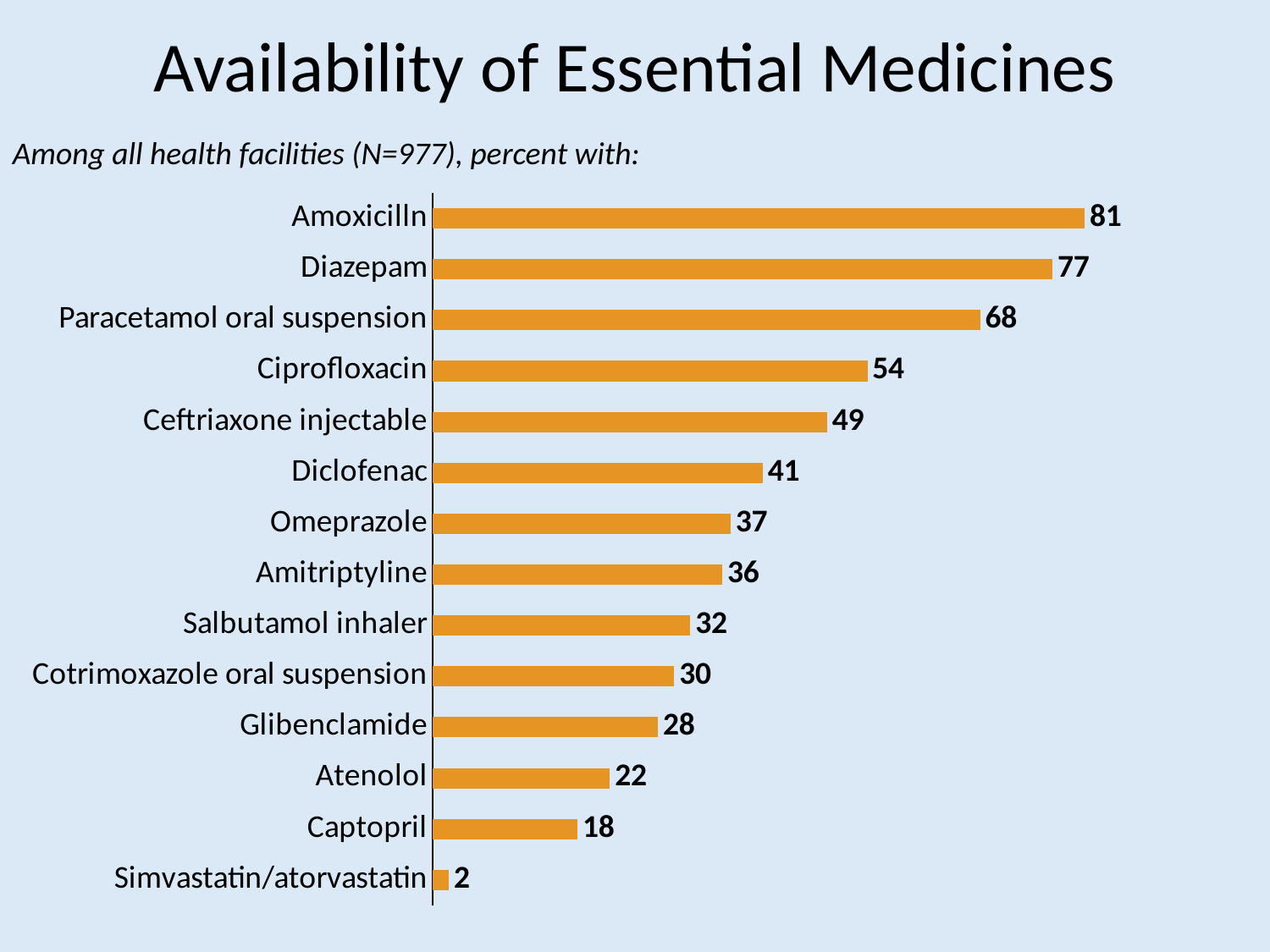

# Availability of Essential Medicines
Among all health facilities (N=977), percent with:

### Chart

| Category | Series 1 |
|---|---|
| Simvastatin/atorvastatin | 2.0 |
| Captopril | 18.0 |
| Atenolol | 22.0 |
| Glibenclamide | 28.0 |
| Cotrimoxazole oral suspension | 30.0 |
| Salbutamol inhaler | 32.0 |
| Amitriptyline | 36.0 |
| Omeprazole | 37.0 |
| Diclofenac | 41.0 |
| Ceftriaxone injectable | 49.0 |
| Ciprofloxacin | 54.0 |
| Paracetamol oral suspension | 68.0 |
| Diazepam | 77.0 |
| Amoxicilln | 81.0 |